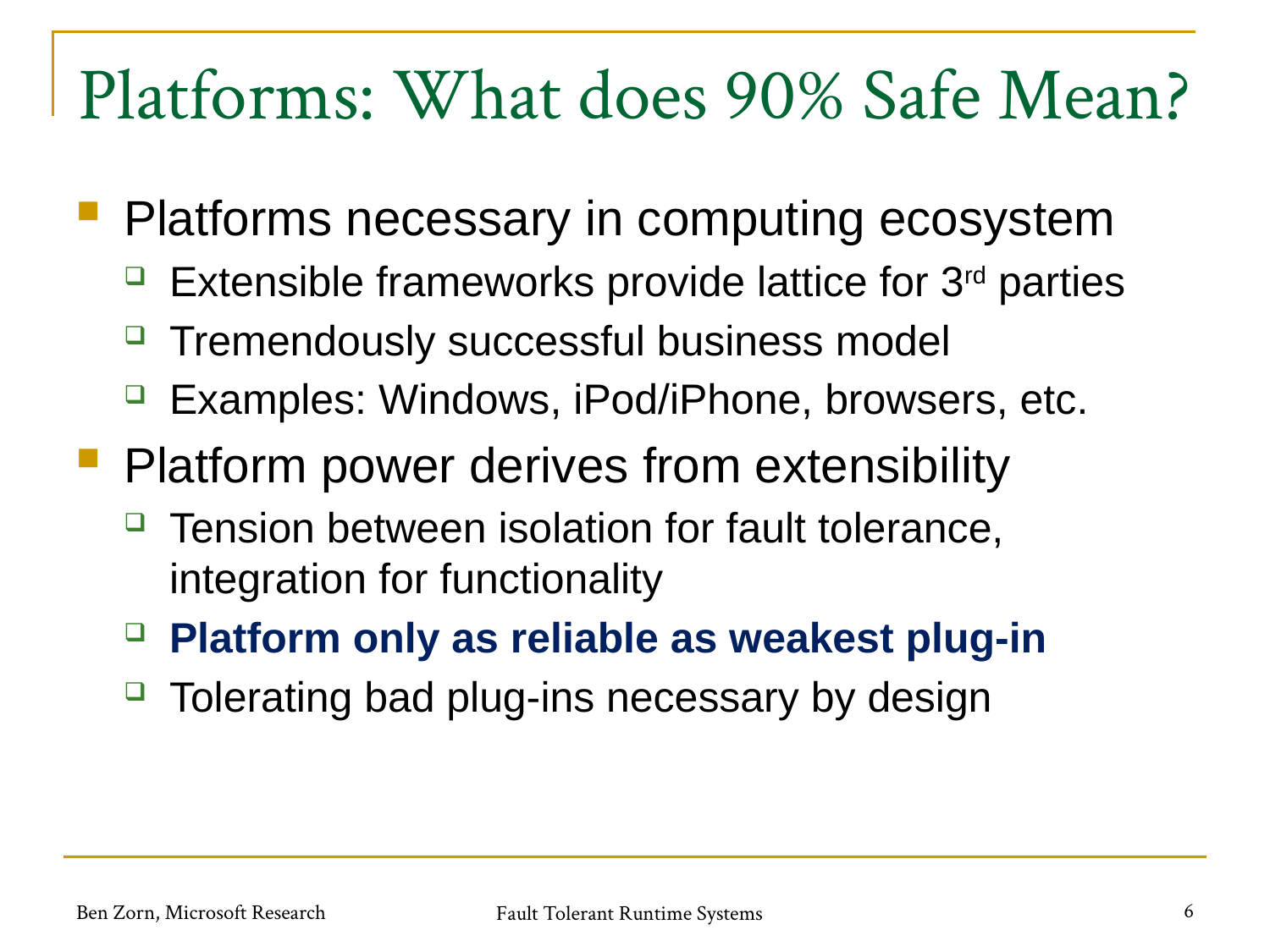

# Platforms: What does 90% Safe Mean?
Platforms necessary in computing ecosystem
Extensible frameworks provide lattice for 3rd parties
Tremendously successful business model
Examples: Windows, iPod/iPhone, browsers, etc.
Platform power derives from extensibility
Tension between isolation for fault tolerance, integration for functionality
Platform only as reliable as weakest plug-in
Tolerating bad plug-ins necessary by design

Ben Zorn, Microsoft Research
6
Fault Tolerant Runtime Systems